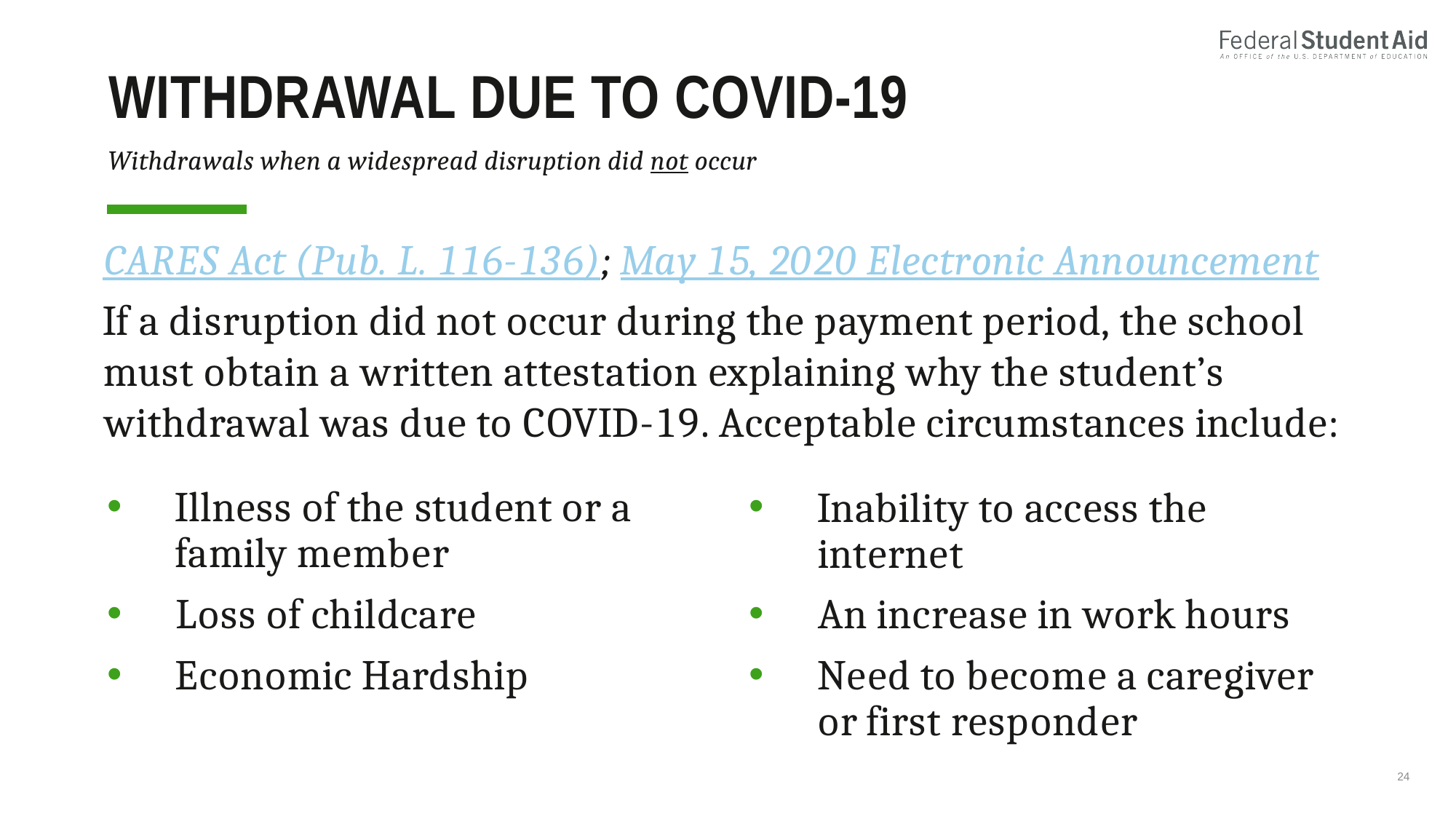

# Withdrawal due to covid-19
Withdrawals when a widespread disruption did not occur
CARES Act (Pub. L. 116-136); May 15, 2020 Electronic Announcement
If a disruption did not occur during the payment period, the school must obtain a written attestation explaining why the student’s withdrawal was due to COVID-19. Acceptable circumstances include:
Illness of the student or a family member
Loss of childcare
Economic Hardship
Inability to access the internet
An increase in work hours
Need to become a caregiver or first responder
24